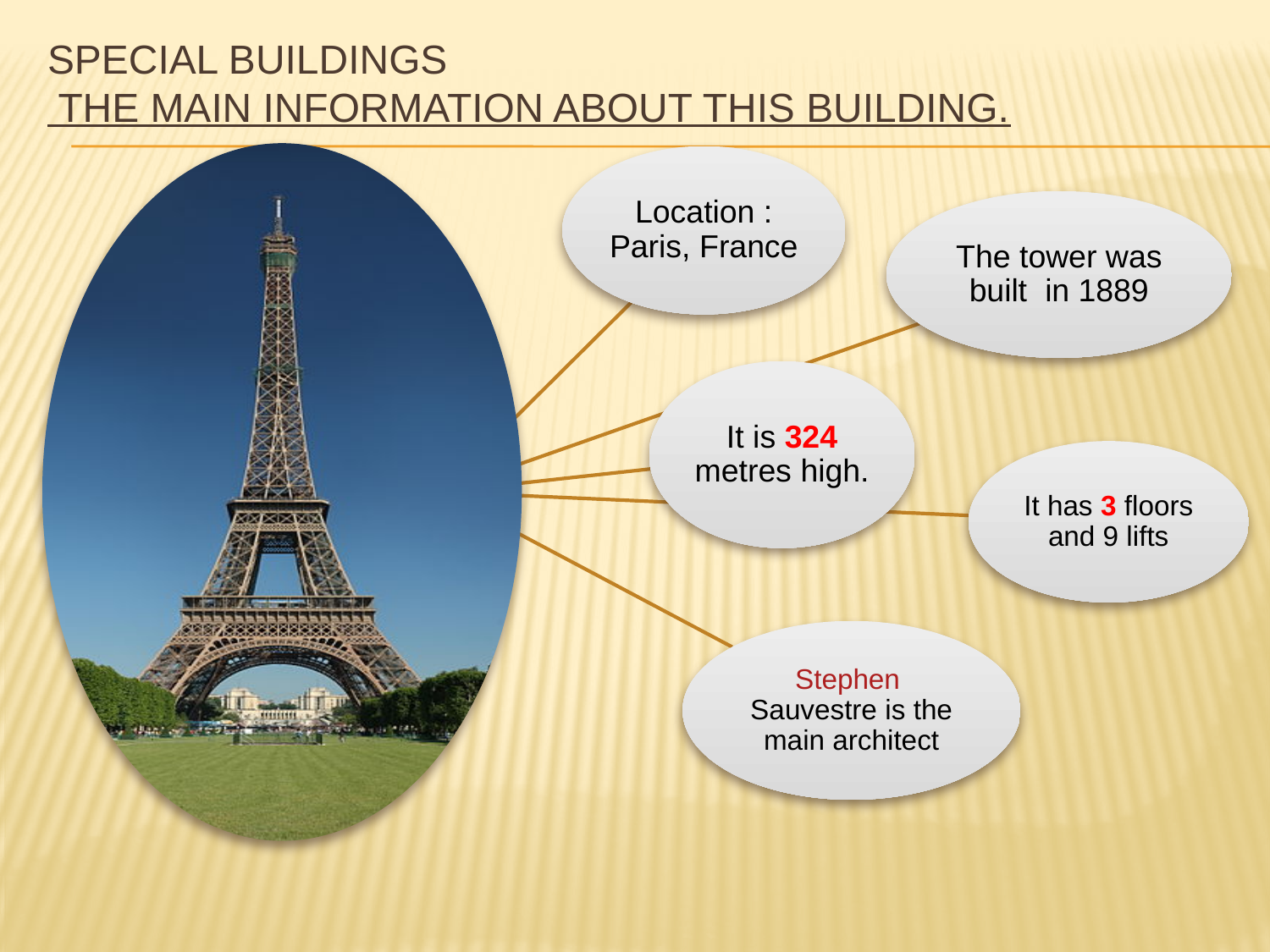

# Special buildings The main information about this building.
The tower was built  in 1889
Location : Paris, France
It is 324 metres high.
It has 3 floors and 9 lifts
Stephen Sauvestre is the main architect